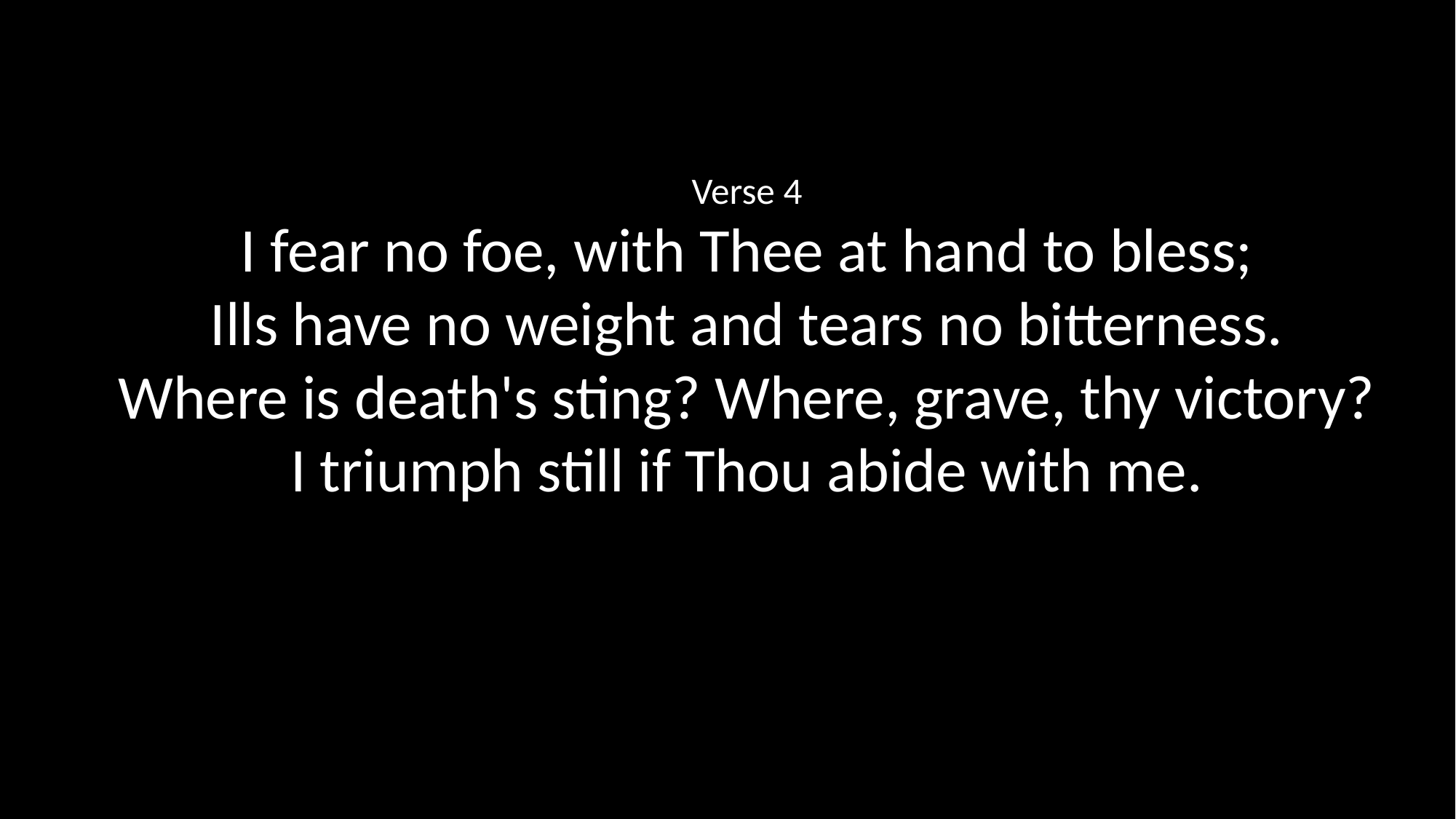

Verse 4
I fear no foe, with Thee at hand to bless;
Ills have no weight and tears no bitterness.
Where is death's sting? Where, grave, thy victory?
I triumph still if Thou abide with me.